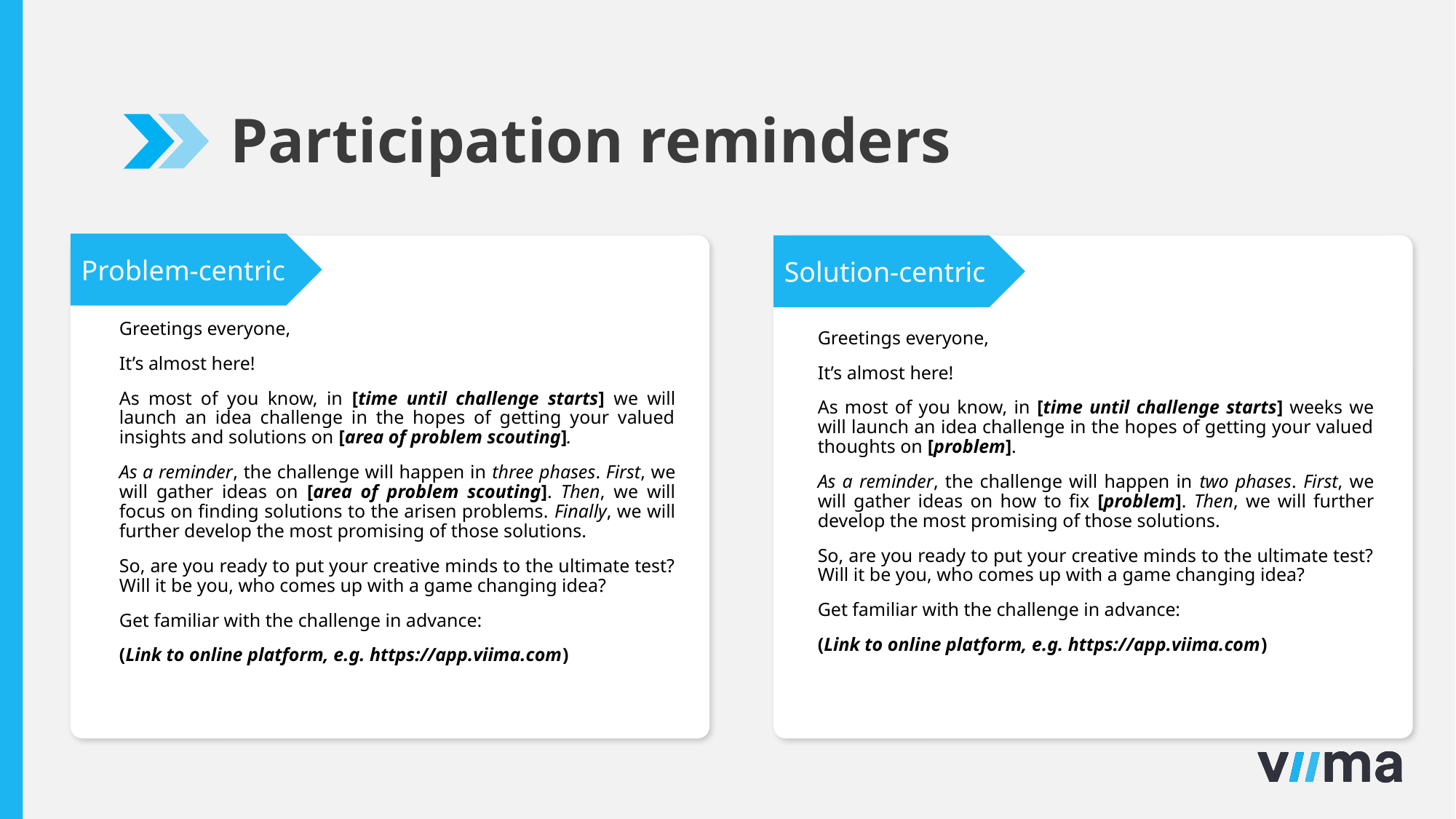

Participation reminders

Problem-centric

Solution-centric
Greetings everyone,
It’s almost here!
As most of you know, in [time until challenge starts] we will launch an idea challenge in the hopes of getting your valued insights and solutions on [area of problem scouting].
As a reminder, the challenge will happen in three phases. First, we will gather ideas on [area of problem scouting]. Then, we will focus on finding solutions to the arisen problems. Finally, we will further develop the most promising of those solutions.
So, are you ready to put your creative minds to the ultimate test? Will it be you, who comes up with a game changing idea?
Get familiar with the challenge in advance:
(Link to online platform, e.g. https://app.viima.com)
Greetings everyone,
It’s almost here!
As most of you know, in [time until challenge starts] weeks we will launch an idea challenge in the hopes of getting your valued thoughts on [problem].
As a reminder, the challenge will happen in two phases. First, we will gather ideas on how to fix [problem]. Then, we will further develop the most promising of those solutions.
So, are you ready to put your creative minds to the ultimate test? Will it be you, who comes up with a game changing idea?
Get familiar with the challenge in advance:
(Link to online platform, e.g. https://app.viima.com)